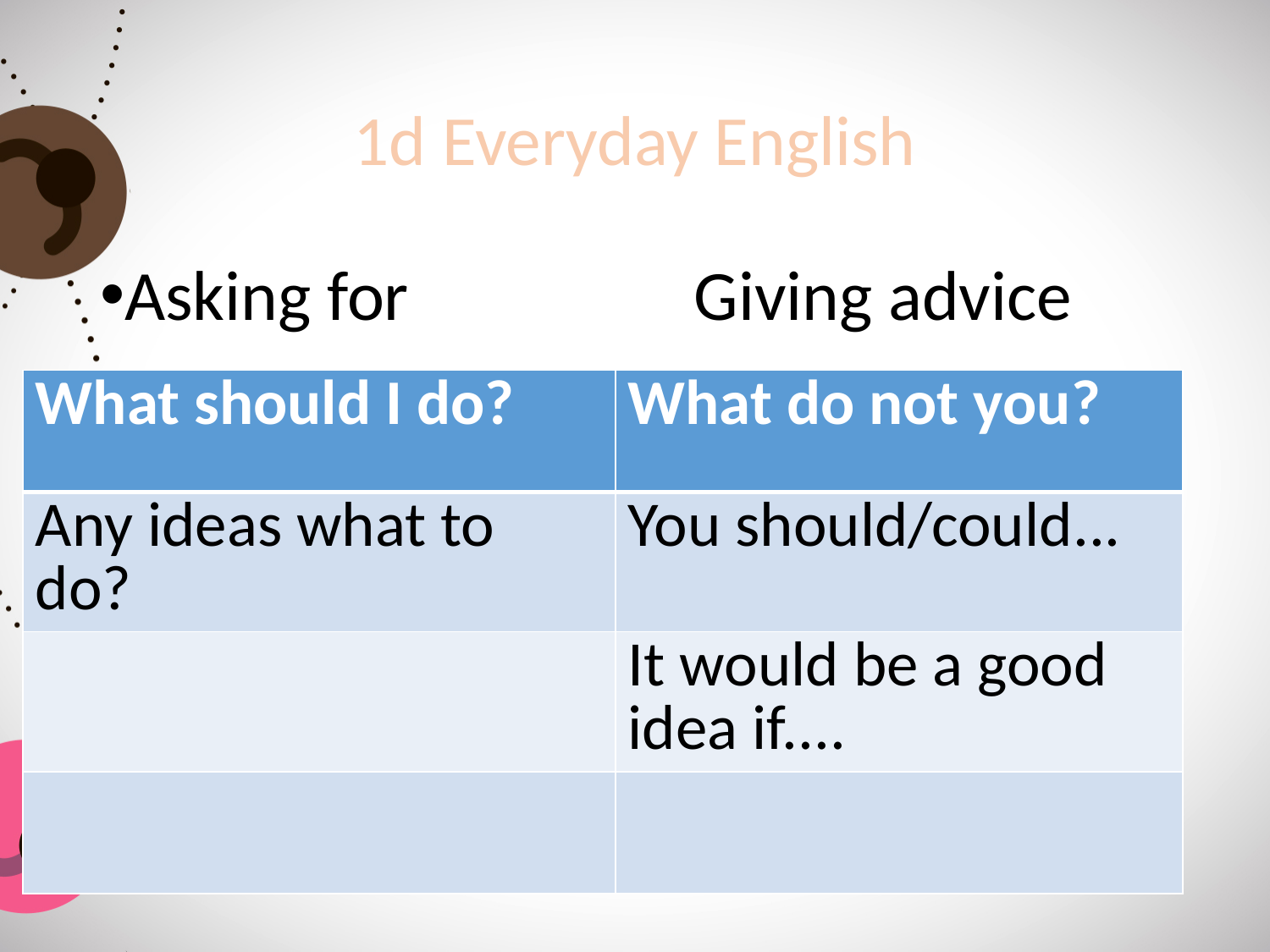

# 1d Everyday English
Asking for                  Giving advice

| What should I do? | What do not you? |
| --- | --- |
| Any ideas what to do? | You should/could... |
|  | It would be a good idea if.... |
|  |  |